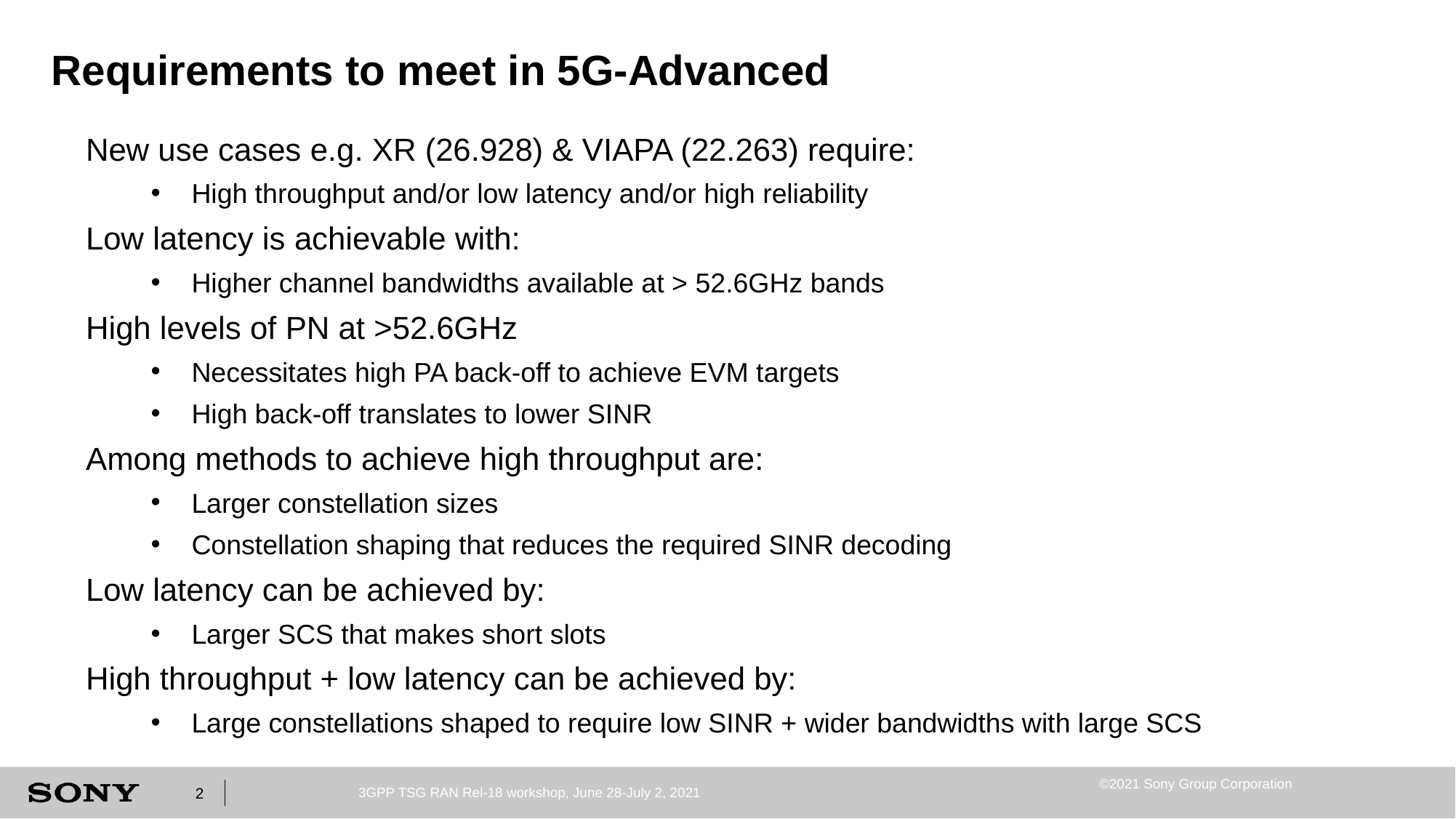

# Requirements to meet in 5G-Advanced
New use cases e.g. XR (26.928) & VIAPA (22.263) require:
High throughput and/or low latency and/or high reliability
Low latency is achievable with:
Higher channel bandwidths available at > 52.6GHz bands
High levels of PN at >52.6GHz
Necessitates high PA back-off to achieve EVM targets
High back-off translates to lower SINR
Among methods to achieve high throughput are:
Larger constellation sizes
Constellation shaping that reduces the required SINR decoding
Low latency can be achieved by:
Larger SCS that makes short slots
High throughput + low latency can be achieved by:
Large constellations shaped to require low SINR + wider bandwidths with large SCS